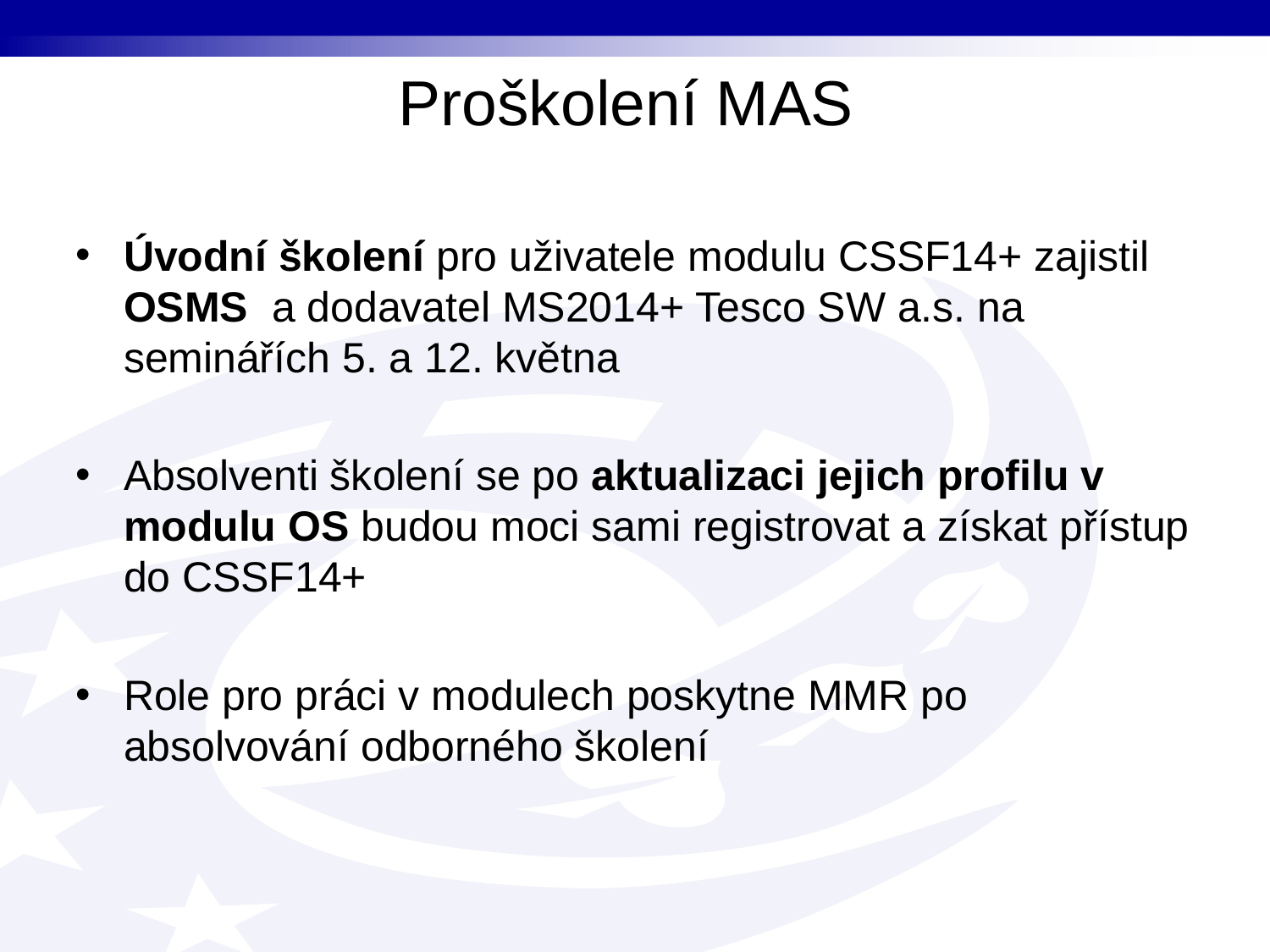

# Proškolení MAS
Úvodní školení pro uživatele modulu CSSF14+ zajistil OSMS  a dodavatel MS2014+ Tesco SW a.s. na seminářích 5. a 12. května

Absolventi školení se po aktualizaci jejich profilu v modulu OS budou moci sami registrovat a získat přístup do CSSF14+

Role pro práci v modulech poskytne MMR po absolvování odborného školení